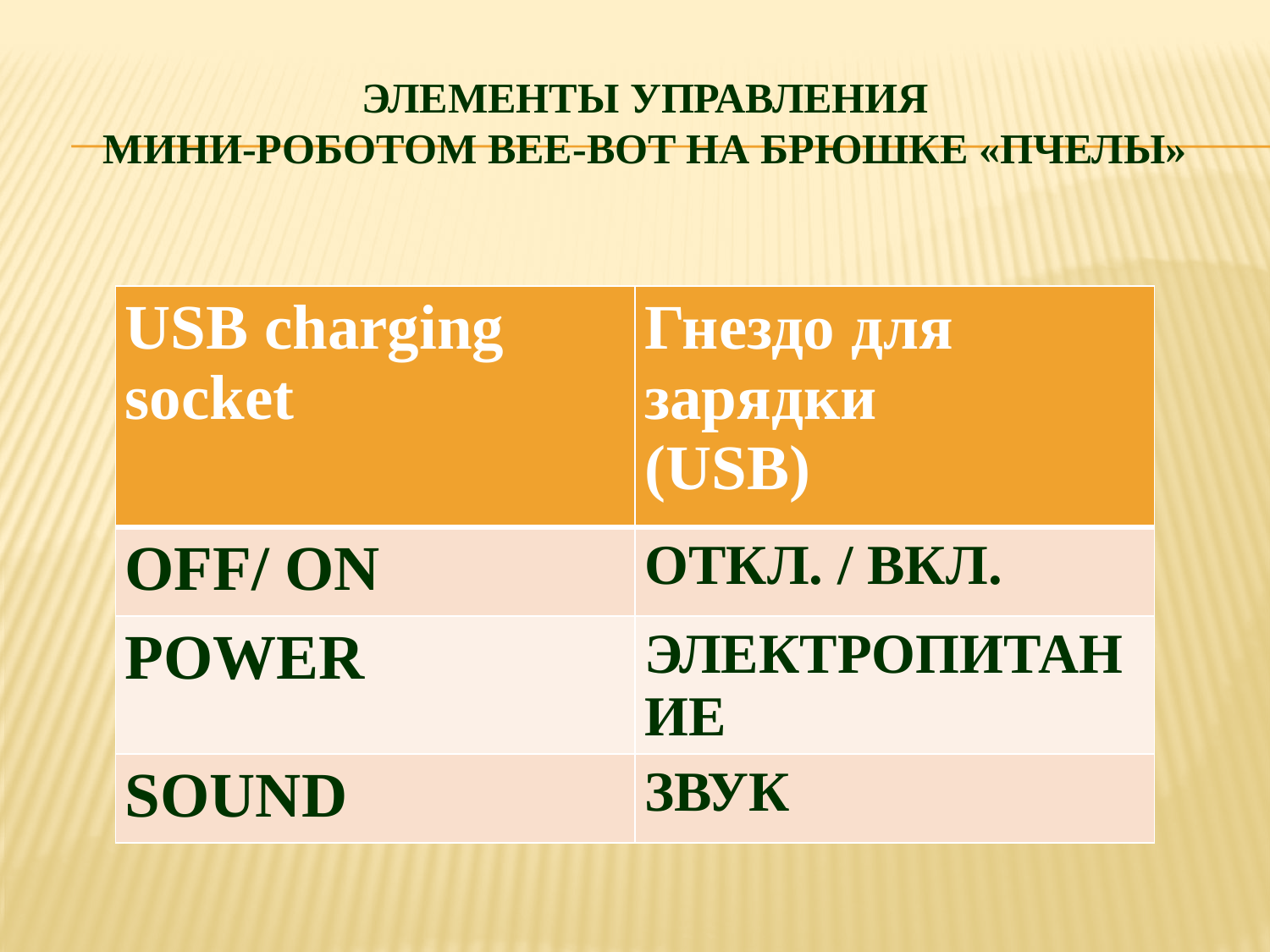

# Элементы управления мини-роботом Bee-Bot на брюшке «пчелы»
| USB charging socket | Гнездо для зарядки (USB) |
| --- | --- |
| OFF/ ON | ОТКЛ. / ВКЛ. |
| POWER | ЭЛЕКТРОПИТАНИЕ |
| SOUND | ЗВУК |